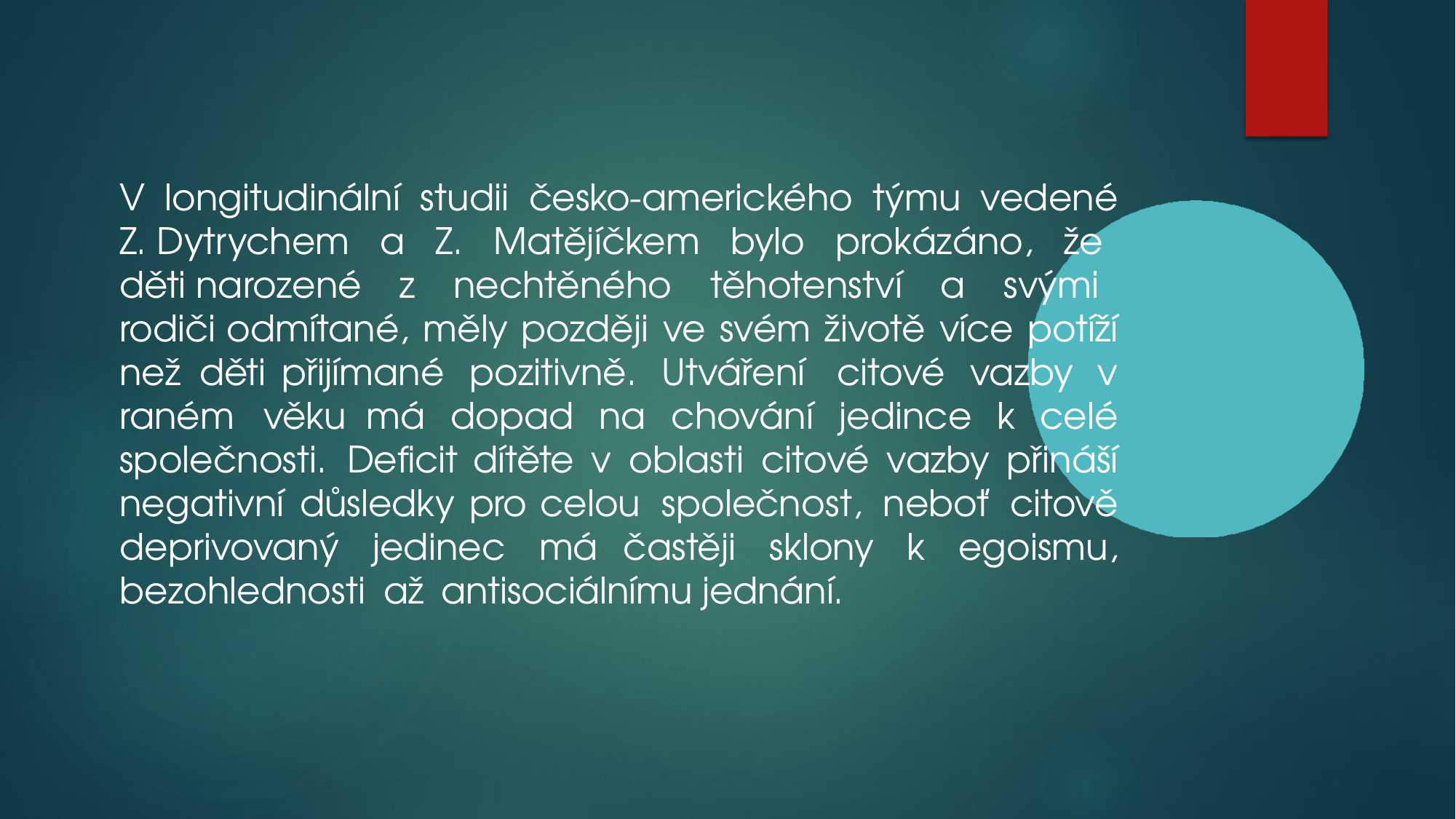

V longitudinální studii česko-amerického týmu vedené Z. Dytrychem  a  Z.  Matějíčkem  bylo  prokázáno,  že  děti narozené  z  nechtěného  těhotenství  a  svými  rodiči odmítané, měly později ve svém životě více potíží než děti přijímané pozitivně. Utváření  citové vazby v raném věku má dopad na chování jedince k celé společnosti. Deficit dítěte v oblasti citové vazby přináší negativní důsledky pro celou společnost, neboť citově deprivovaný jedinec má častěji sklony k egoismu, bezohlednosti až antisociálnímu jednání.